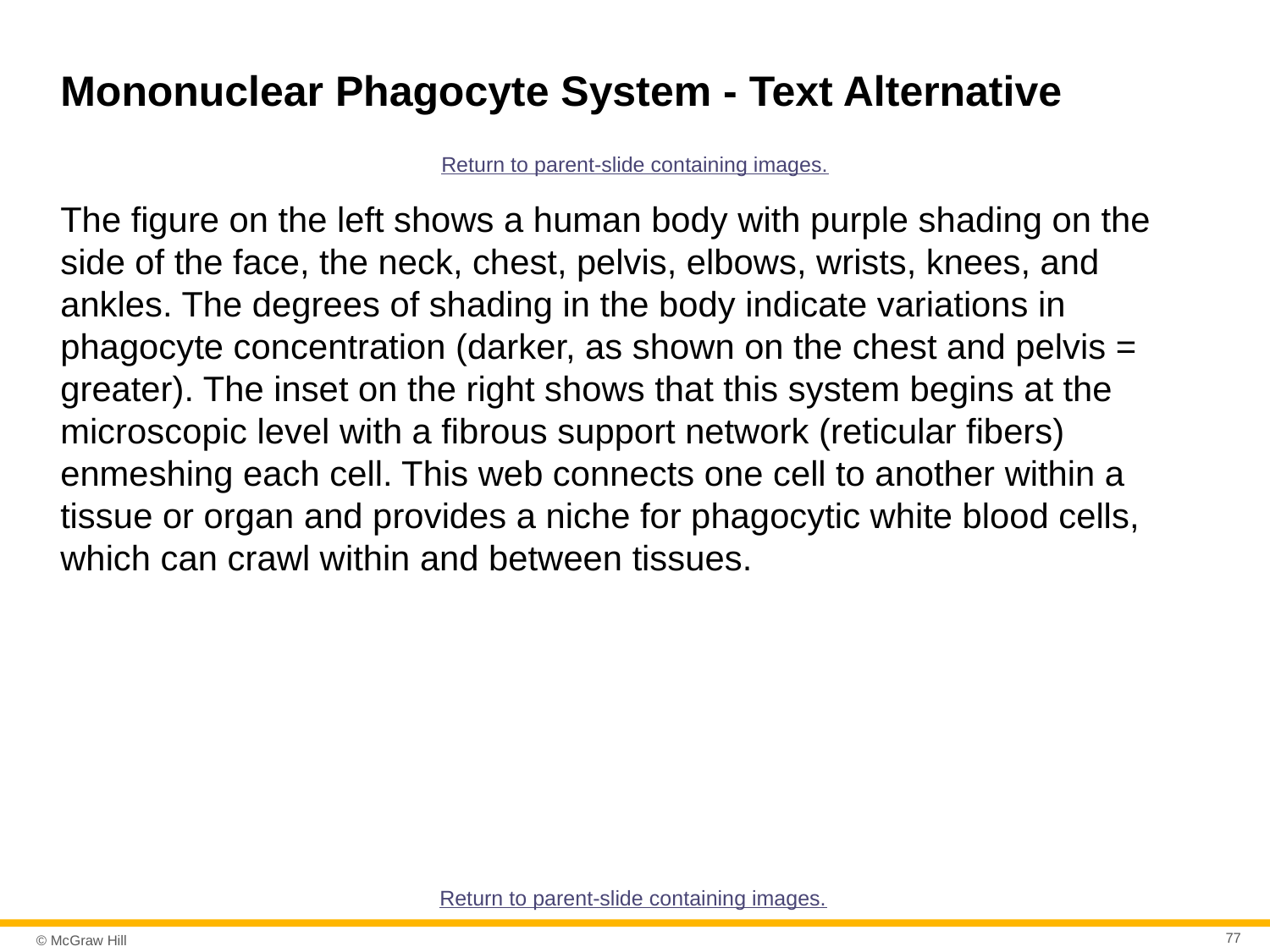

# Mononuclear Phagocyte System - Text Alternative
Return to parent-slide containing images.
The figure on the left shows a human body with purple shading on the side of the face, the neck, chest, pelvis, elbows, wrists, knees, and ankles. The degrees of shading in the body indicate variations in phagocyte concentration (darker, as shown on the chest and pelvis = greater). The inset on the right shows that this system begins at the microscopic level with a fibrous support network (reticular fibers) enmeshing each cell. This web connects one cell to another within a tissue or organ and provides a niche for phagocytic white blood cells, which can crawl within and between tissues.
Return to parent-slide containing images.